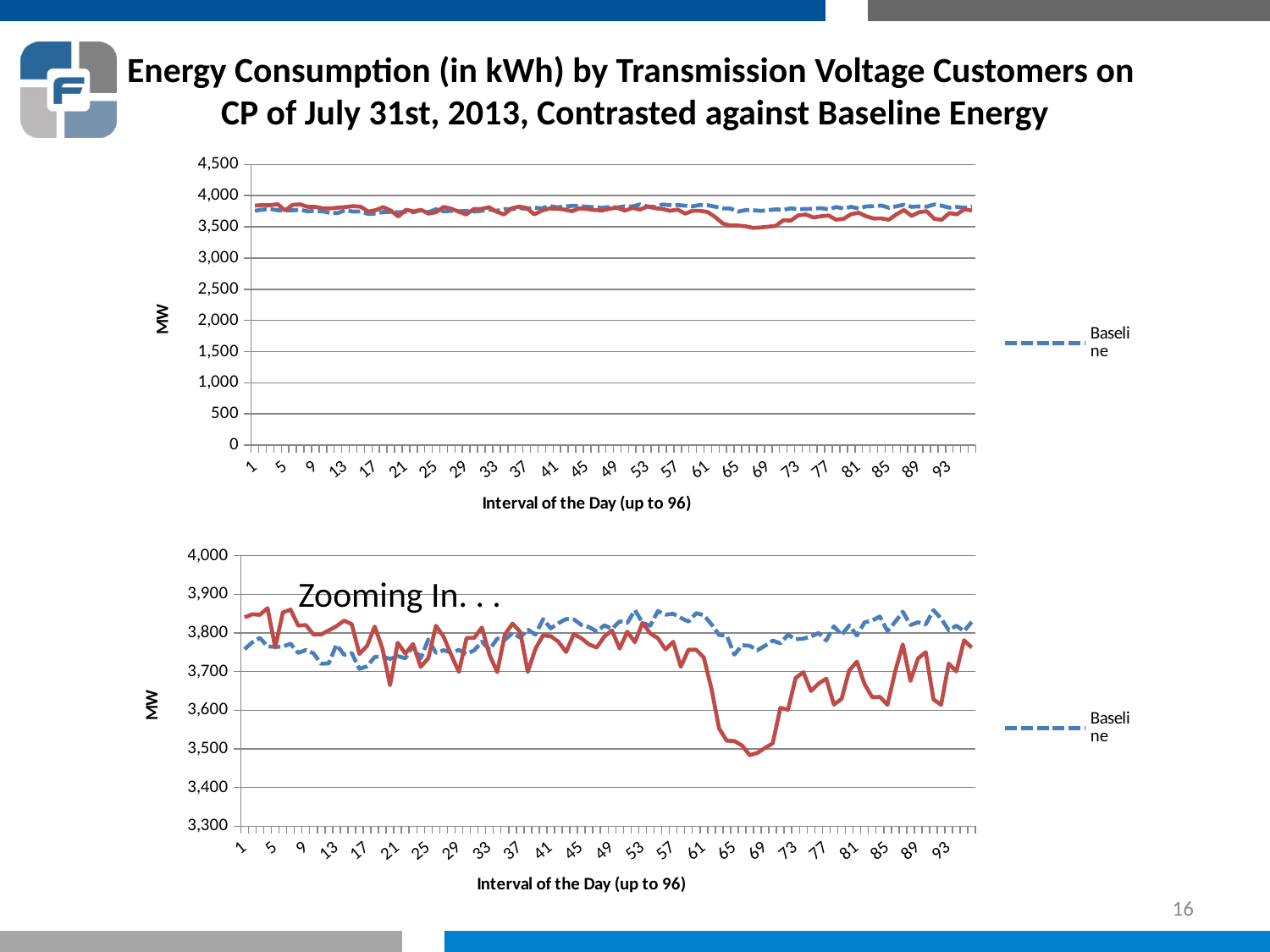

# Energy Consumption (in kWh) by Transmission Voltage Customers on CP of July 31st, 2013, Contrasted against Baseline Energy

### Chart

| Category |  |  |
|---|---|---|

### Chart

| Category |  |  |
|---|---|---|
Zooming In. . .
16